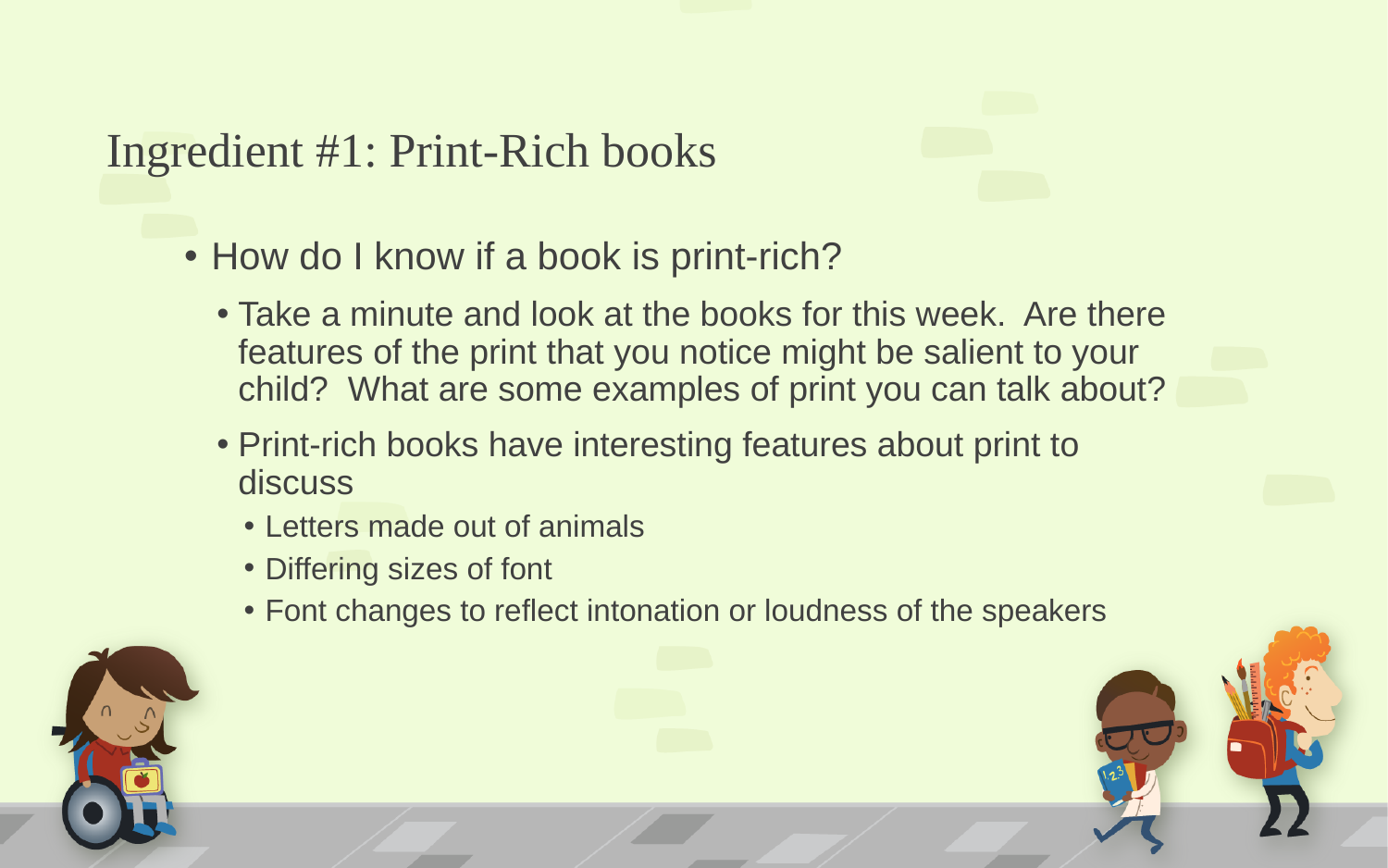

# Ingredient #1: Print-Rich books
How do I know if a book is print-rich?
Take a minute and look at the books for this week.  Are there features of the print that you notice might be salient to your child?  What are some examples of print you can talk about?
Print-rich books have interesting features about print to discuss
Letters made out of animals
Differing sizes of font
Font changes to reflect intonation or loudness of the speakers